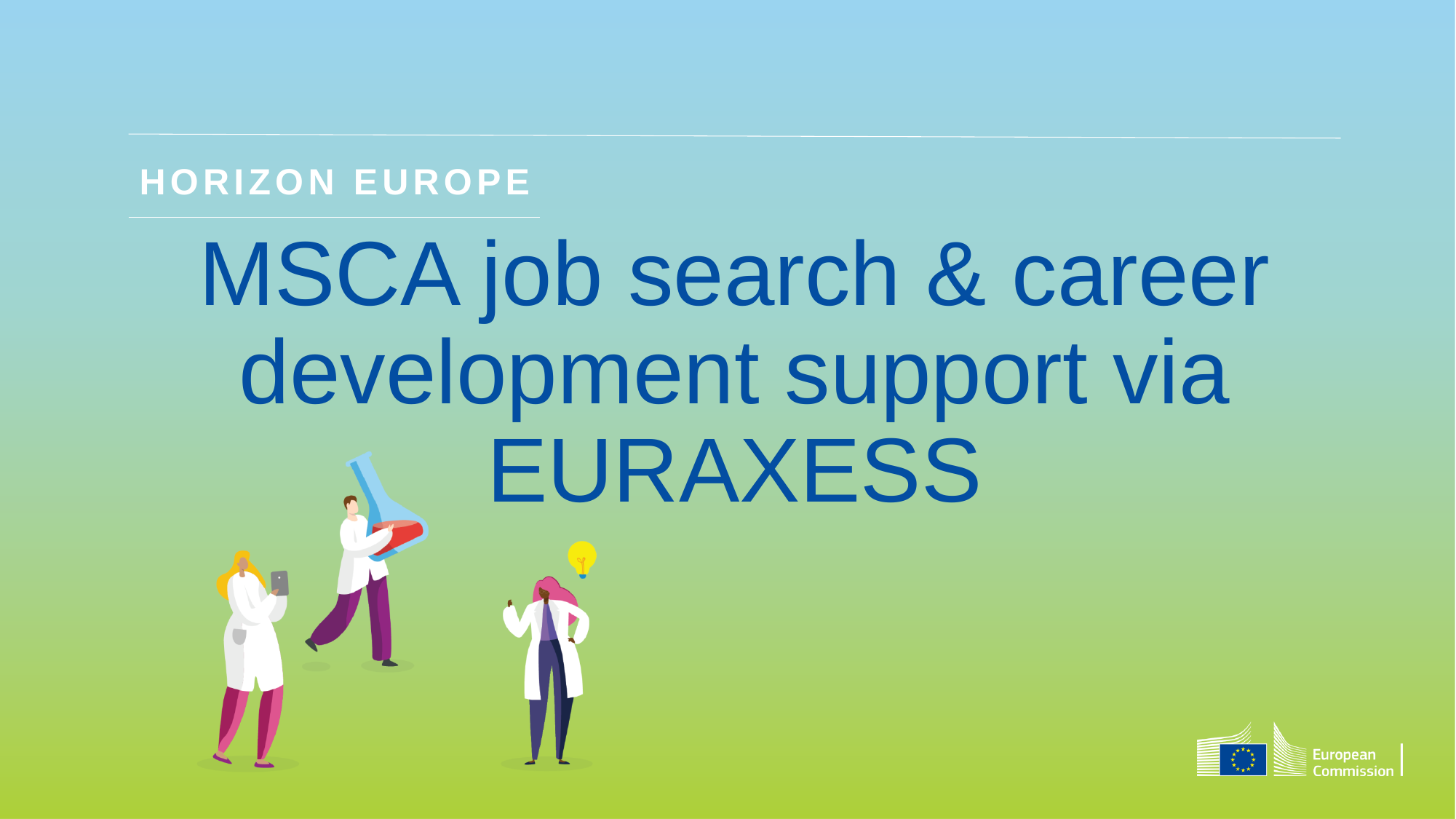

HORIZON EUROPE
# MSCA job search & career development support via EURAXESS